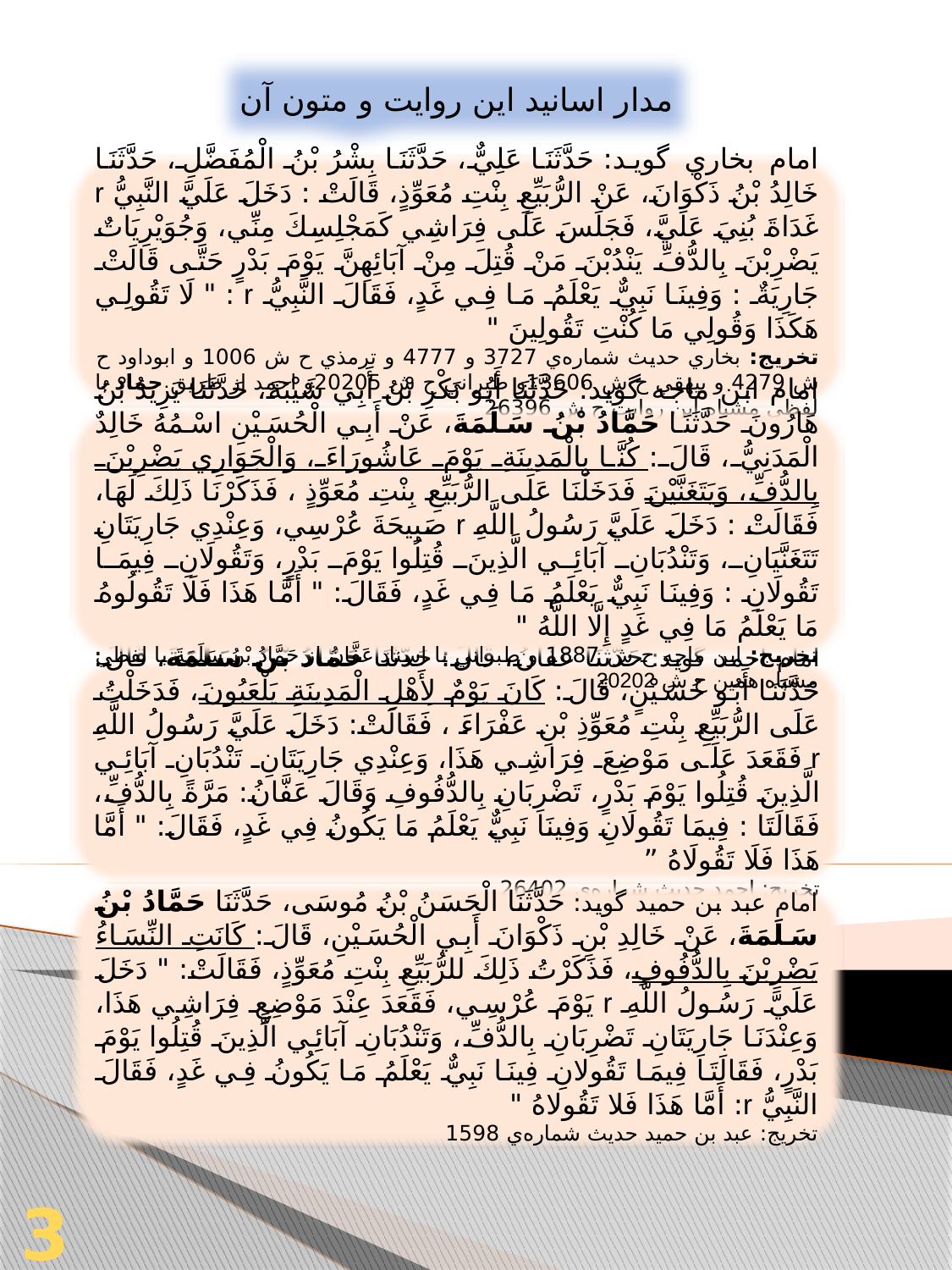

مدار اسانيد اين روايت و متون آن
امام بخاري گويد: حَدَّثَنَا عَلِيٌّ، حَدَّثَنَا بِشْرُ بْنُ الْمُفَضَّلِ، حَدَّثَنَا خَالِدُ بْنُ ذَكْوَانَ، عَنْ الرُّبَيِّعِ بِنْتِ مُعَوِّذٍ، قَالَتْ : دَخَلَ عَلَيَّ النَّبِيُّ r غَدَاةَ بُنِيَ عَلَيَّ، فَجَلَسَ عَلَى فِرَاشِي كَمَجْلِسِكَ مِنِّي، وَجُوَيْرِيَاتٌ يَضْرِبْنَ بِالدُّفِّ يَنْدُبْنَ مَنْ قُتِلَ مِنْ آبَائِهِنَّ يَوْمَ بَدْرٍ حَتَّى قَالَتْ جَارِيَةٌ : وَفِينَا نَبِيٌّ يَعْلَمُ مَا فِي غَدٍ، فَقَالَ النَّبِيُّ r : " لَا تَقُولِي هَكَذَا وَقُولِي مَا كُنْتِ تَقُولِينَ "
تخريج: بخاري حديث شماره‌ي 3727 و 4777 و ترمذي ح ش 1006 و ابوداود ح ش 4279 و بيهقي ح ش 13606و طبراني ح ش 20205و احمد از طريق حماد با لفظي مشباه اين روايت ح ش 26396
امام ابن ماجه گويد: حَدَّثَنَا أَبُو بَكْرِ بْنُ أَبِي شَيْبَةَ، حَدَّثَنَا يَزِيدُ بْنُ هَارُونَ حَدَّثَنَا حَمَّادُ بْنُ سَلَمَةَ، عَنْ أَبِي الْحُسَيْنِ اسْمُهُ خَالِدٌ الْمَدَنِيُّ، قَالَ: كُنَّا بِالْمَدِينَةِ يَوْمَ عَاشُورَاءَ، وَالْجَوَارِي يَضْرِبْنَ بِالدُّفِّ، وَيَتَغَنَّيْنَ فَدَخَلْنَا عَلَى الرُّبَيِّعِ بِنْتِ مُعَوِّذٍ ، فَذَكَرْنَا ذَلِكَ لَهَا، فَقَالَتْ : دَخَلَ عَلَيَّ رَسُولُ اللَّهِ r صَبِيحَةَ عُرْسِي، وَعِنْدِي جَارِيَتَانِ تَتَغَنَّيَانِ، وَتَنْدُبَانِ آبَائِي الَّذِينَ قُتِلُوا يَوْمَ بَدْرٍ، وَتَقُولَانِ فِيمَا تَقُولَانِ : وَفِينَا نَبِيٌّ يَعْلَمُ مَا فِي غَدٍ، فَقَالَ: " أَمَّا هَذَا فَلَا تَقُولُوهُ مَا يَعْلَمُ مَا فِي غَدٍ إِلَّا اللَّهُ "
تخريج: ابن ماجه ح ش 1887 و طبراني با اسناد عَفَّانُ از حَمَّادُ بْنُ سَلَمَةَ با لفظي مشباه همين ح ش 20202
امام احمد گويد: حَدَّثَنَا عَفَّانُ، قَالَ: حَدَّثَنَا حَمَّادُ بْنُ سَلَمَةَ، قَالَ: حَدَّثَنَا أَبُو حُسَيْنٍ، قَالَ: كَانَ يَوْمٌ لِأَهْلِ الْمَدِينَةِ يَلْعَبُونَ، فَدَخَلْتُ عَلَى الرُّبَيِّعِ بِنْتِ مُعَوِّذِ بْنِ عَفْرَاءَ ، فَقَالَتْ: دَخَلَ عَلَيَّ رَسُولُ اللَّهِ r فَقَعَدَ عَلَى مَوْضِعَ فِرَاشِي هَذَا، وَعِنْدِي جَارِيَتَانِ تَنْدُبَانِ آبَائِي الَّذِينَ قُتِلُوا يَوْمَ بَدْرٍ، تَضْرِبَانِ بِالدُّفُوفِ وَقَالَ عَفَّانُ: مَرَّةً بِالدُّفِّ، فَقَالَتَا : فِيمَا تَقُولَانِ وَفِينَا نَبِيٌّ يَعْلَمُ مَا يَكُونُ فِي غَدٍ، فَقَالَ: " أَمَّا هَذَا فَلَا تَقُولَاهُ ”
تخريج: احمد حديث شماره‌ي 26402
امام عبد بن حميد گويد: حَدَّثَنَا الْحَسَنُ بْنُ مُوسَى، حَدَّثَنَا حَمَّادُ بْنُ سَلَمَةَ، عَنْ خَالِدِ بْنِ ذَكْوَانَ أَبِي الْحُسَيْنِ، قَالَ: كَانَتِ النِّسَاءُ يَضْرِبْنَ بِالدُّفُوفِ، فَذَكَرْتُ ذَلِكَ للرُّبَيِّعِ بِنْتِ مُعَوِّذٍ، فَقَالَتْ: " دَخَلَ عَلَيَّ رَسُولُ اللَّهِ r يَوْمَ عُرْسِي، فَقَعَدَ عِنْدَ مَوْضِعِ فِرَاشِي هَذَا، وَعِنْدَنَا جَارِيَتَانِ تَضْرِبَانِ بِالدُّفِّ، وَتَنْدُبَانِ آبَائِي الَّذِينَ قُتِلُوا يَوْمَ بَدْرٍ، فَقَالَتَا فِيمَا تَقُولانِ فِينَا نَبِيٌّ يَعْلَمُ مَا يَكُونُ فِي غَدٍ، فَقَالَ النَّبِيُّ r: أَمَّا هَذَا فَلا تَقُولاهُ "
تخريج: عبد بن حميد حديث شماره‌ي 1598
35